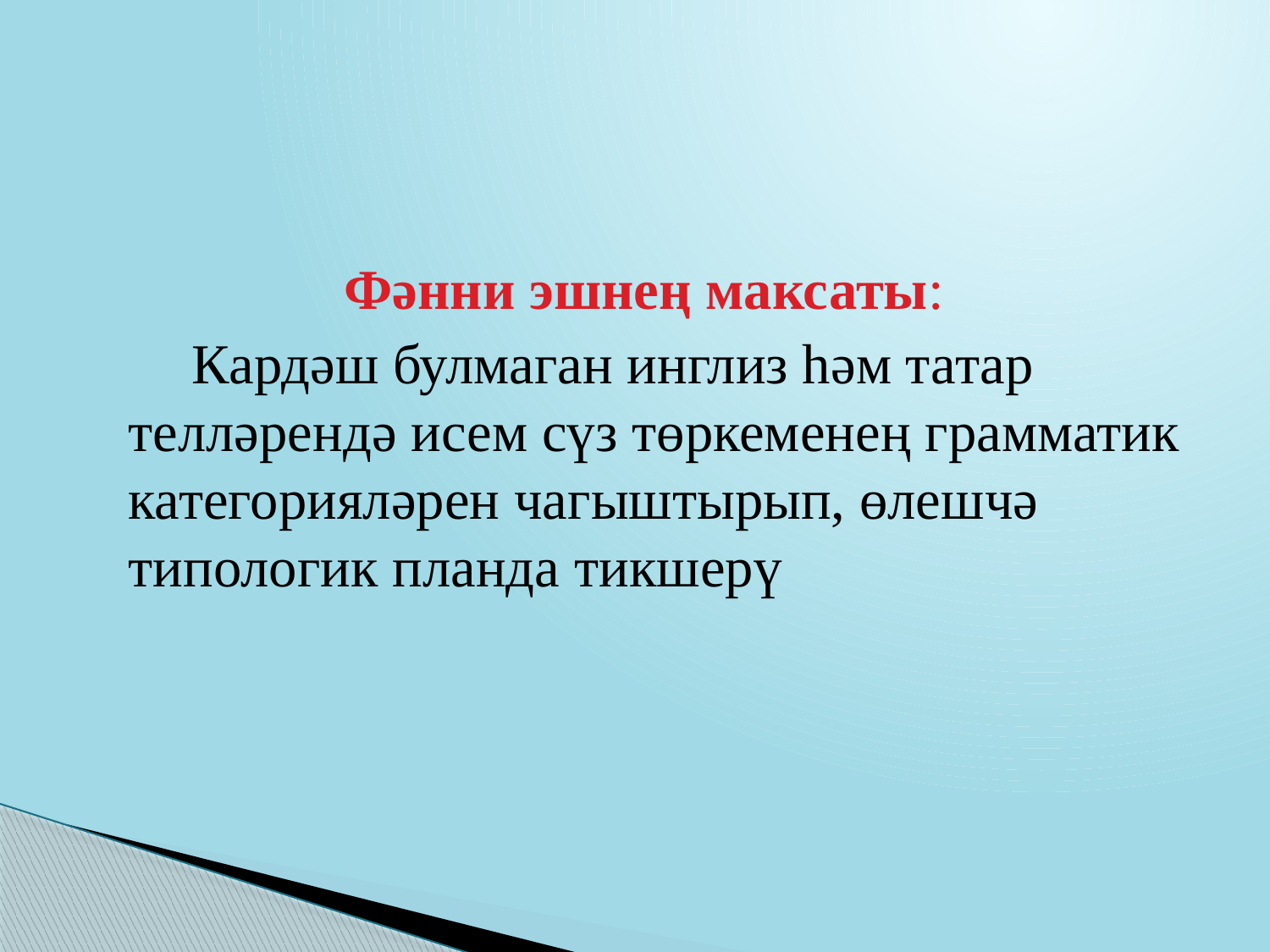

#
Фәнни эшнең максаты:
       Кардәш булмаган инглиз һәм татар телләрендә исем сүз төркеменең грамматик категорияләрен чагыштырып, өлешчә типологик планда тикшерү